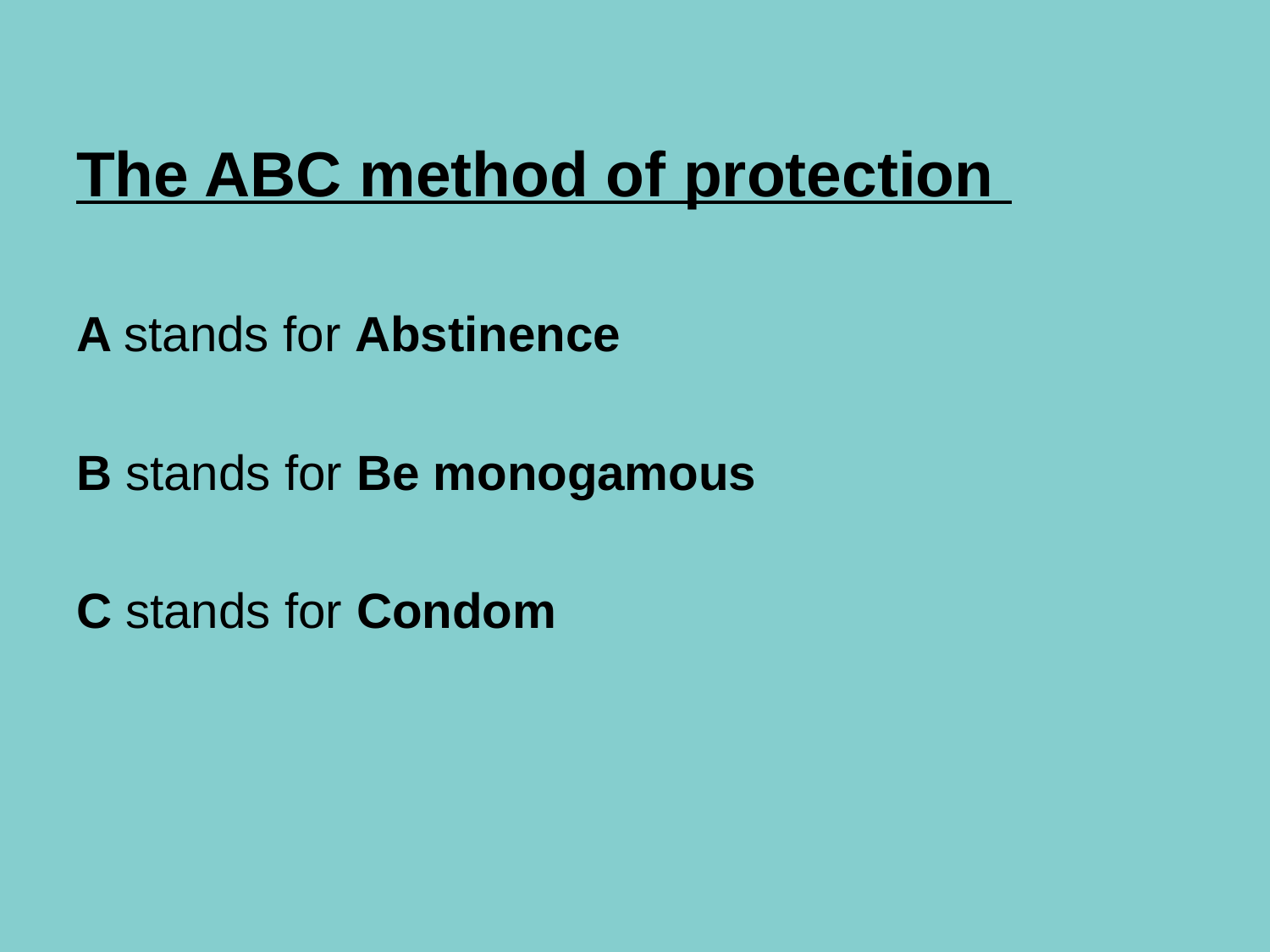

# The ABC method of protection
A stands for Abstinence

B stands for Be monogamous

C stands for Condom